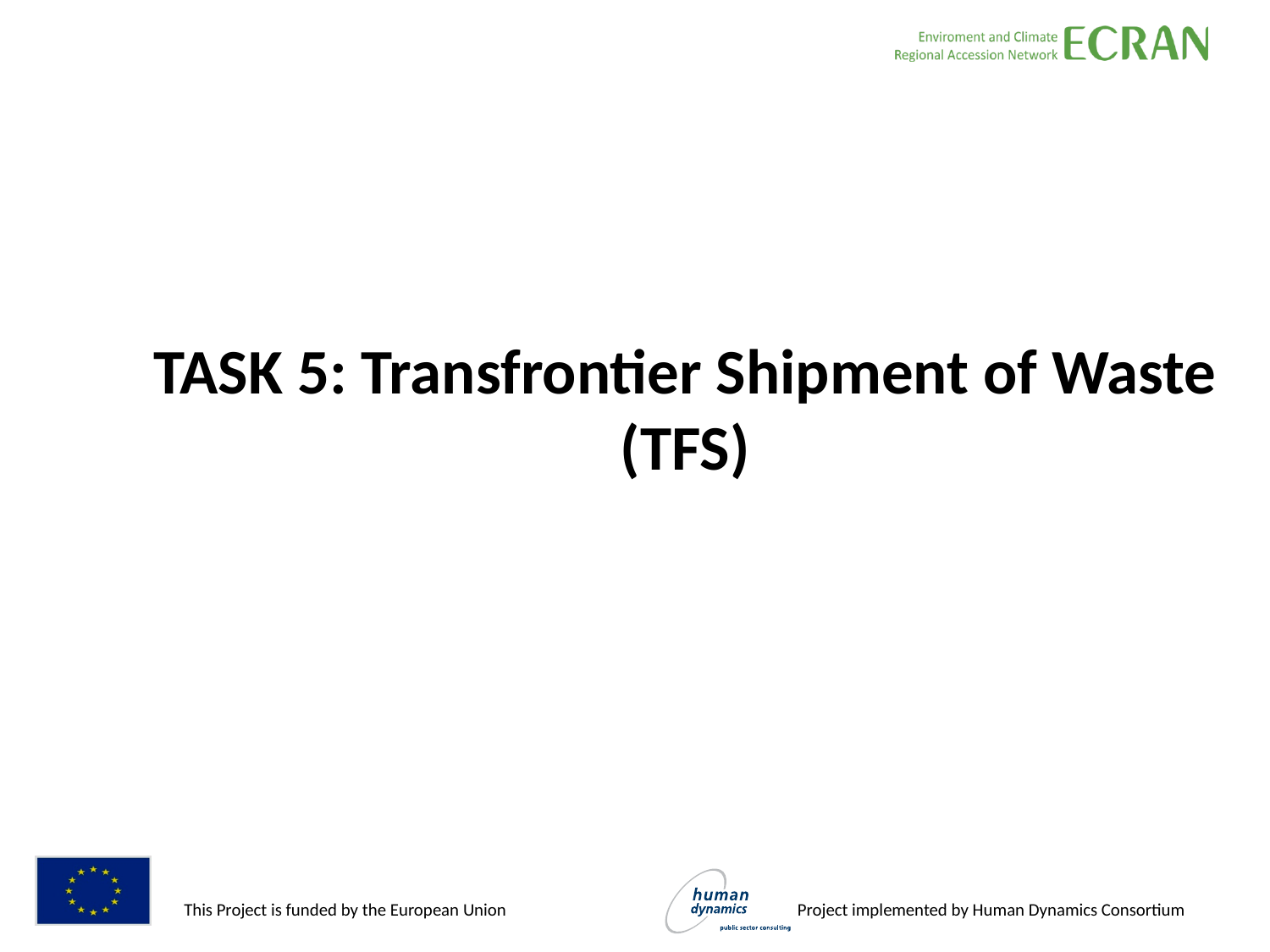

#
TASK 5: Transfrontier Shipment of Waste
(TFS)